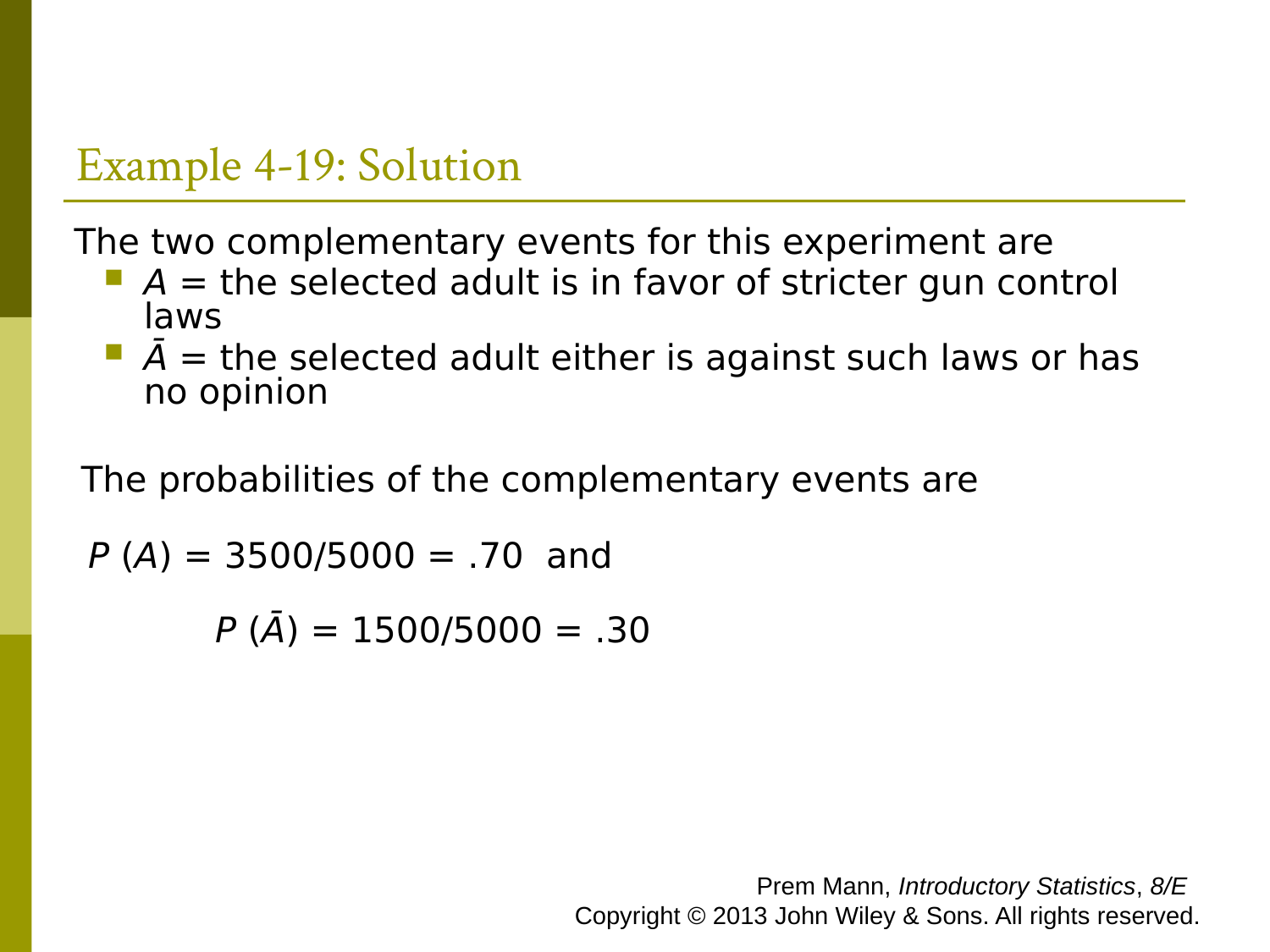

# Example 4-19: Solution
   The two complementary events for this experiment are
A = the selected adult is in favor of stricter gun control laws
Ā = the selected adult either is against such laws or has no opinion

   The probabilities of the complementary events are
    	P (A) = 3500/5000 = .70  and
	P (Ā) = 1500/5000 = .30
                          Prem Mann, Introductory Statistics, 8/E Copyright © 2013 John Wiley & Sons. All rights reserved.